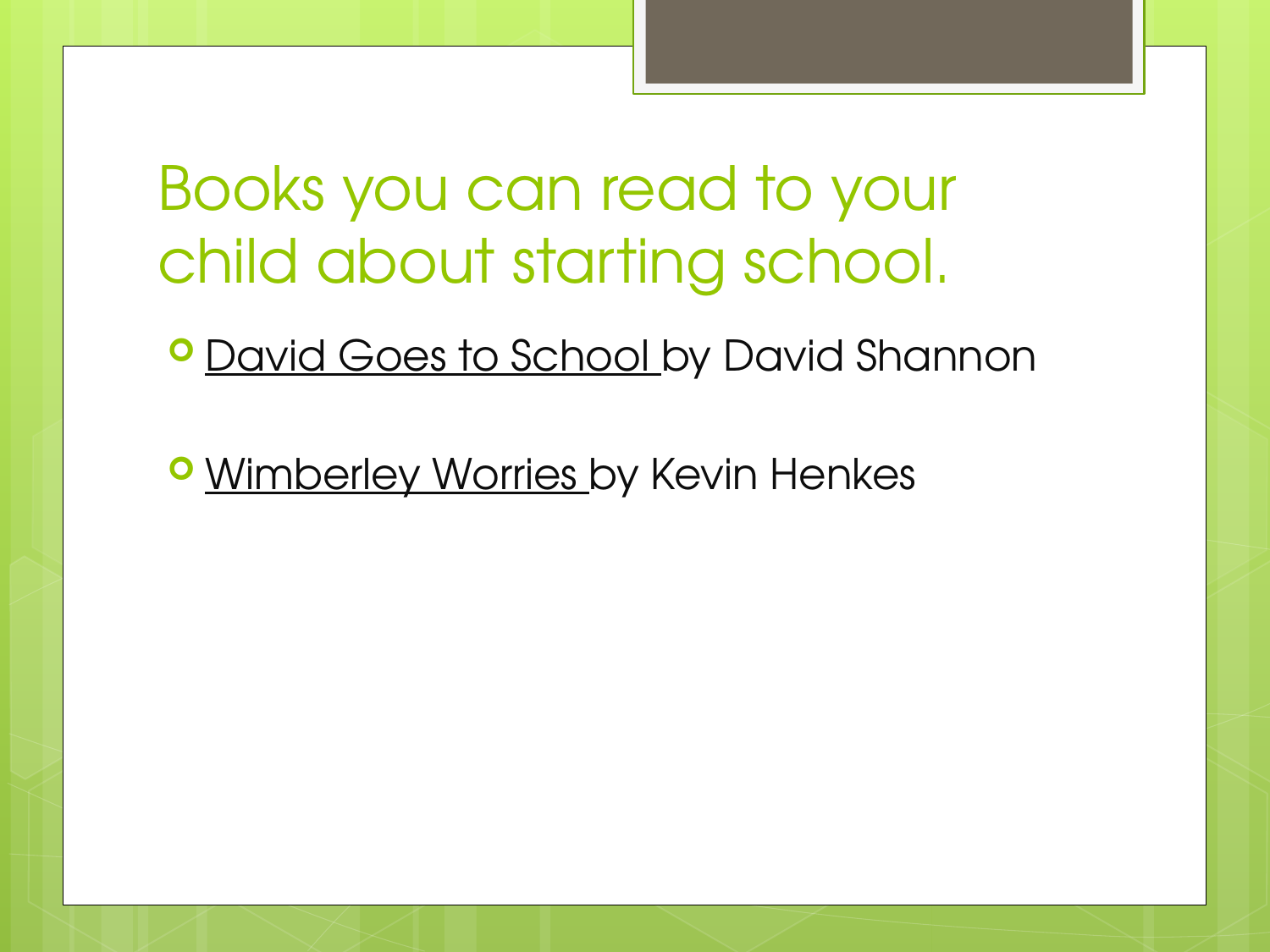

# Books you can read to your child about starting school.
David Goes to School by David Shannon

Wimberley Worries by Kevin Henkes